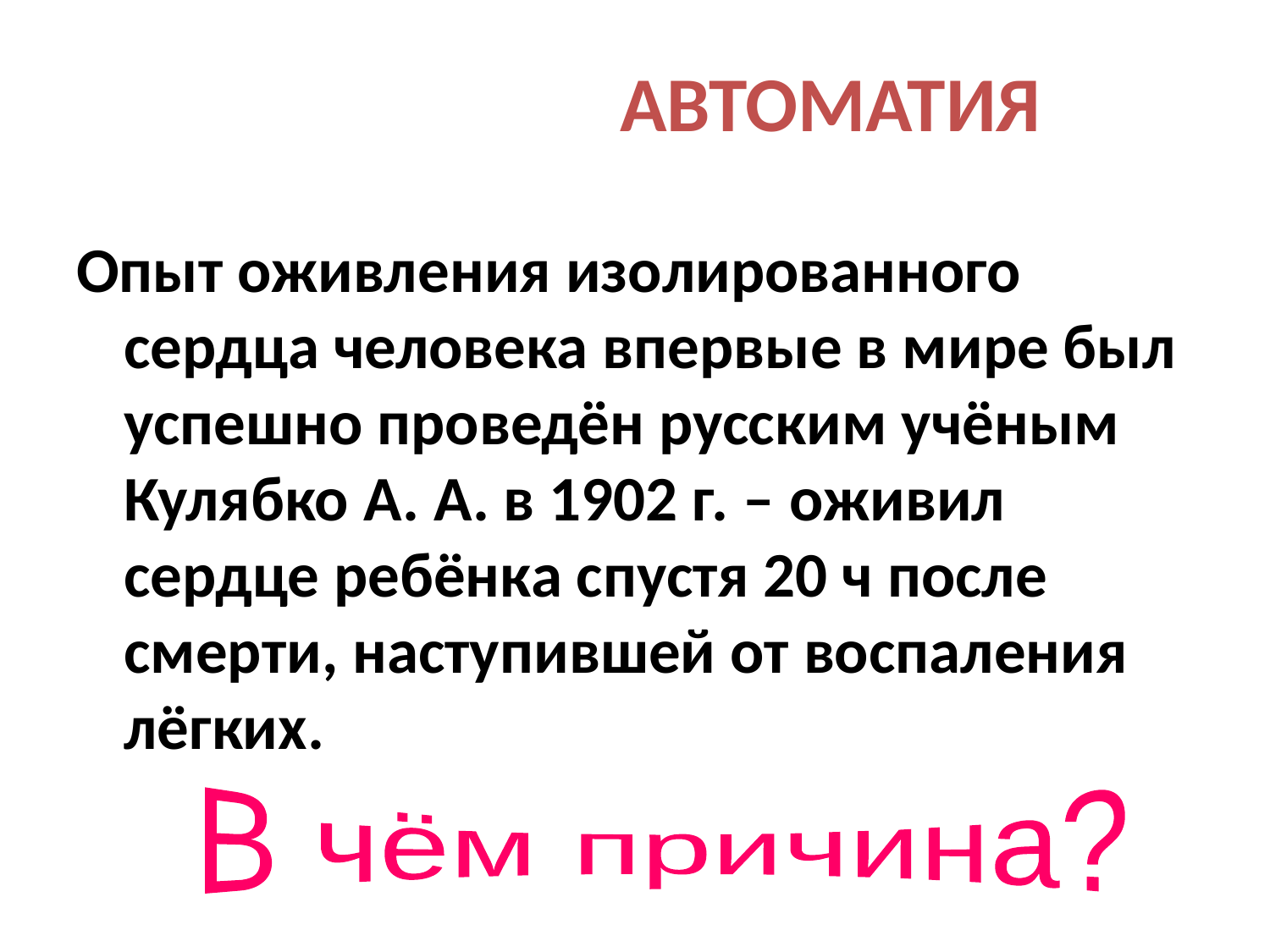

# АВТОМАТИЯ
Опыт оживления изолированного сердца человека впервые в мире был успешно проведён русским учёным Кулябко А. А. в 1902 г. – оживил сердце ребёнка спустя 20 ч после смерти, наступившей от воспаления лёгких.
В чём причина?